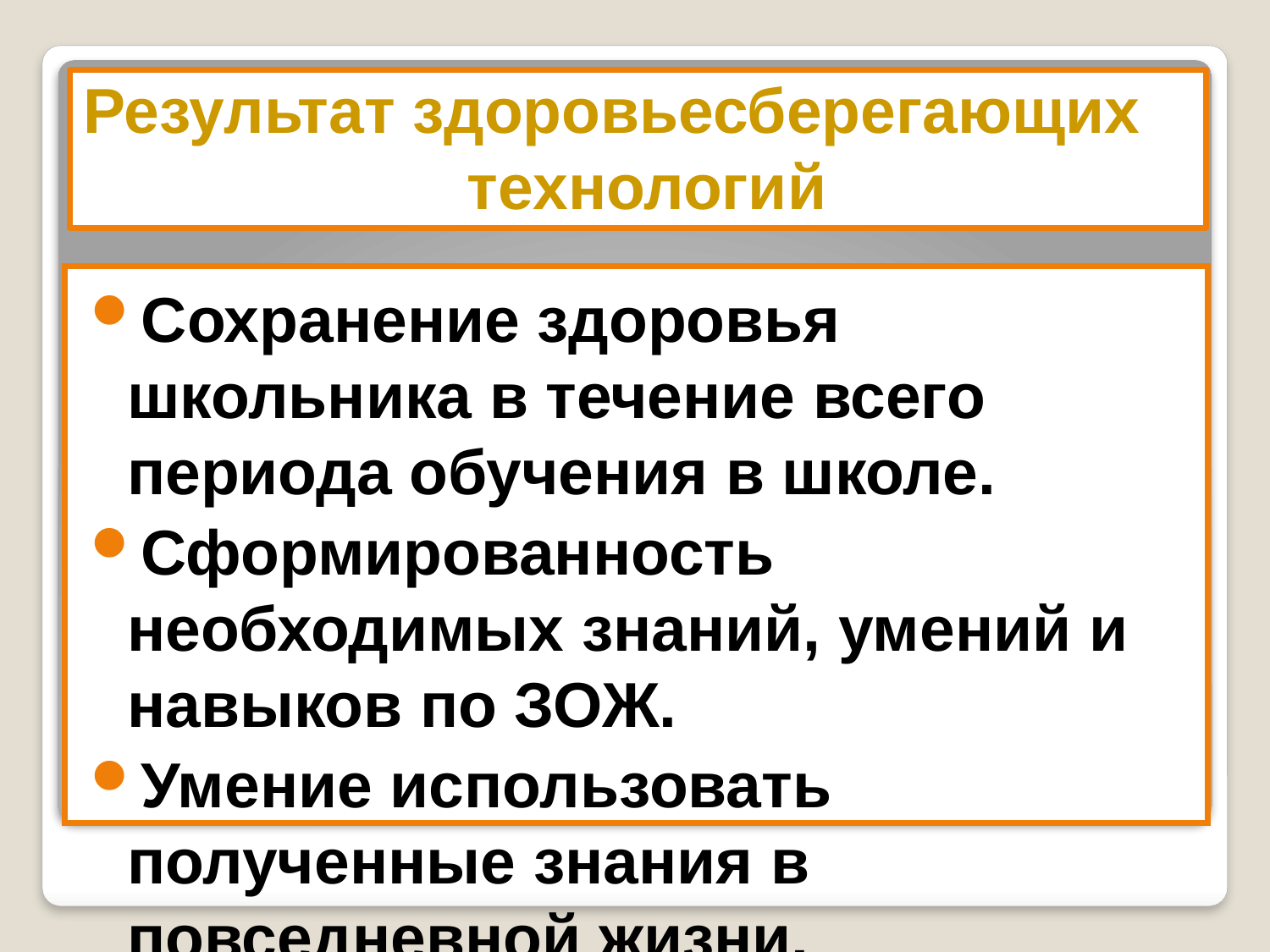

# Результат здоровьесберегающих     технологий
Сохранение здоровья школьника в течение всего периода обучения в школе.
Сформированность необходимых знаний, умений и навыков по ЗОЖ.
Умение использовать полученные знания в повседневной жизни.